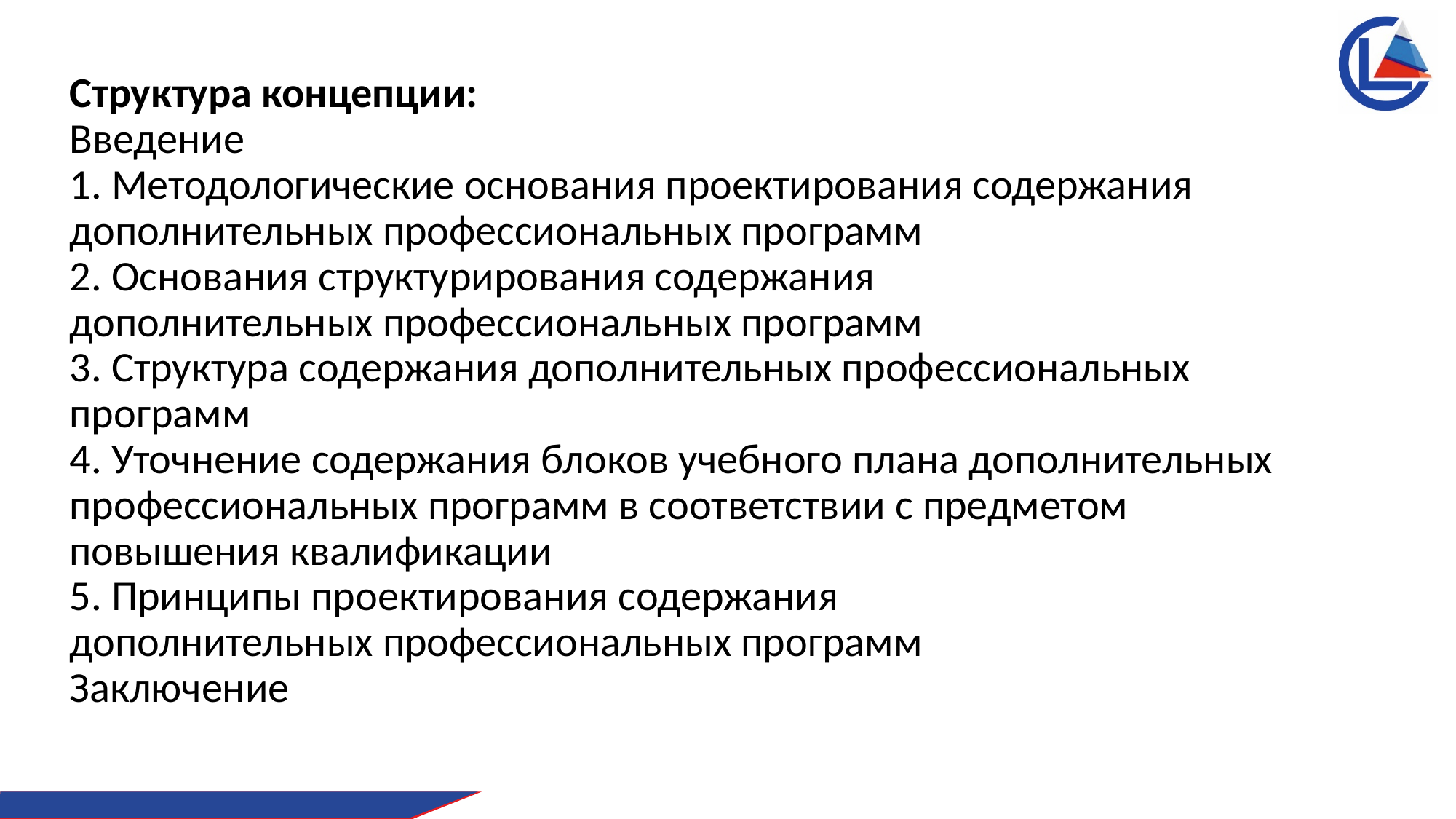

# Структура концепции: Введение 1. Методологические основания проектирования содержания дополнительных профессиональных программ 2. Основания структурирования содержания дополнительных профессиональных программ 3. Структура содержания дополнительных профессиональных программ 4. Уточнение содержания блоков учебного плана дополнительных профессиональных программ в соответствии с предметом повышения квалификации 5. Принципы проектирования содержания дополнительных профессиональных программ Заключение